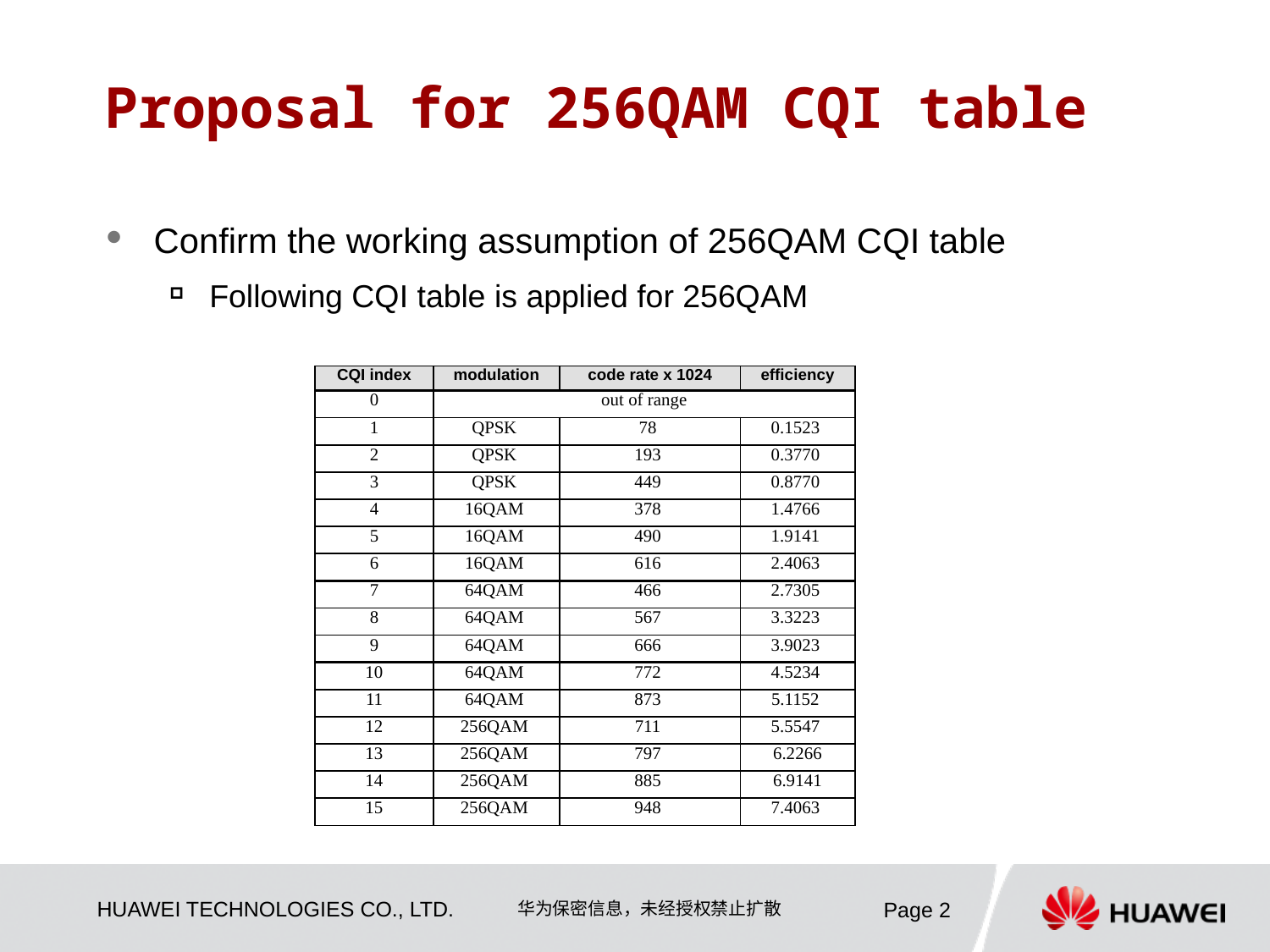

# Proposal for 256QAM CQI table
Confirm the working assumption of 256QAM CQI table
Following CQI table is applied for 256QAM
| CQI index | modulation | code rate x 1024 | efficiency |
| --- | --- | --- | --- |
| 0 | out of range |  |  |
| 1 | QPSK | 78 | 0.1523 |
| 2 | QPSK | 193 | 0.3770 |
| 3 | QPSK | 449 | 0.8770 |
| 4 | 16QAM | 378 | 1.4766 |
| 5 | 16QAM | 490 | 1.9141 |
| 6 | 16QAM | 616 | 2.4063 |
| 7 | 64QAM | 466 | 2.7305 |
| 8 | 64QAM | 567 | 3.3223 |
| 9 | 64QAM | 666 | 3.9023 |
| 10 | 64QAM | 772 | 4.5234 |
| 11 | 64QAM | 873 | 5.1152 |
| 12 | 256QAM | 711 | 5.5547 |
| 13 | 256QAM | 797 | 6.2266 |
| 14 | 256QAM | 885 | 6.9141 |
| 15 | 256QAM | 948 | 7.4063 |